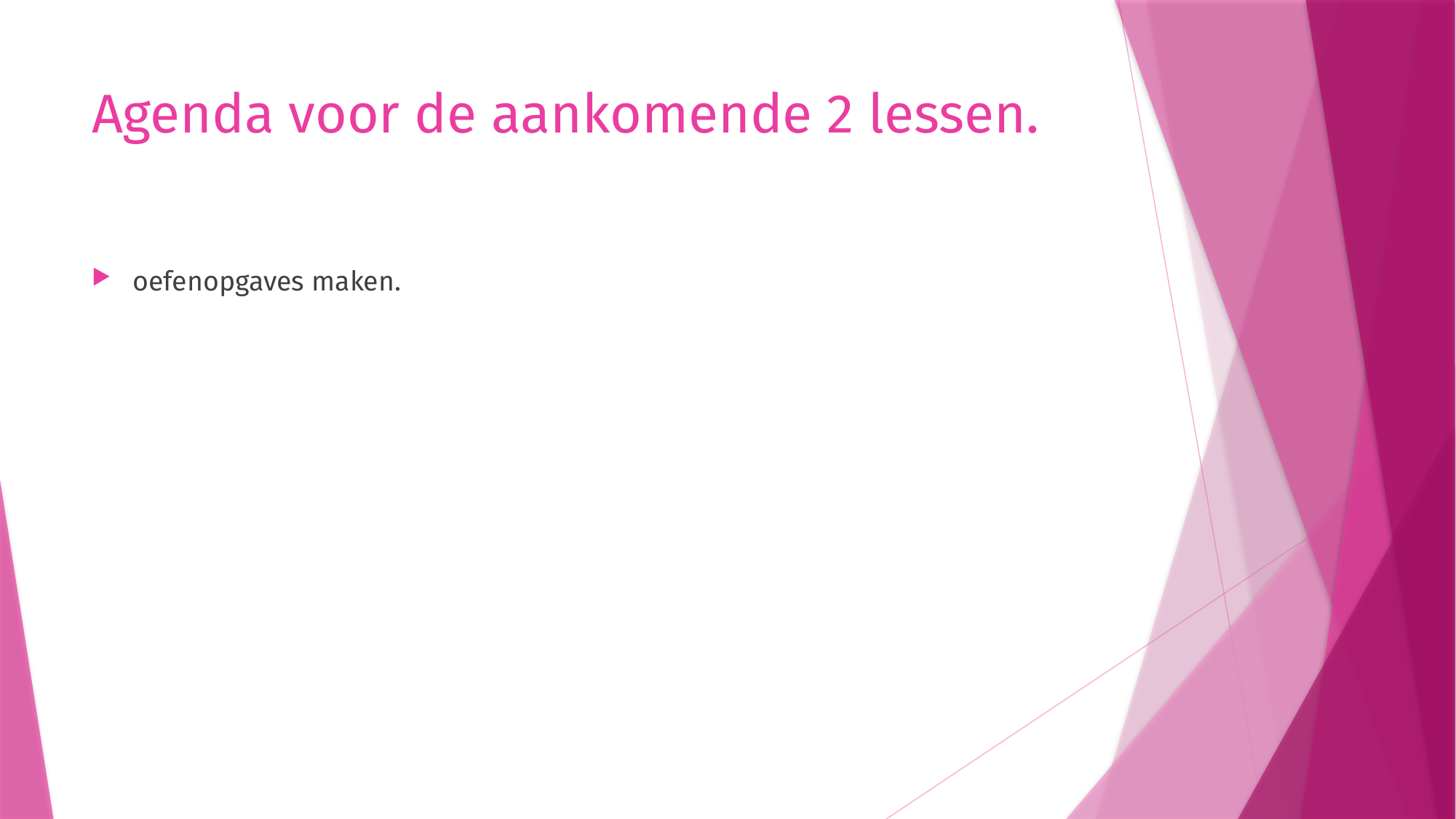

# Agenda voor de aankomende 2 lessen.
oefenopgaves maken.